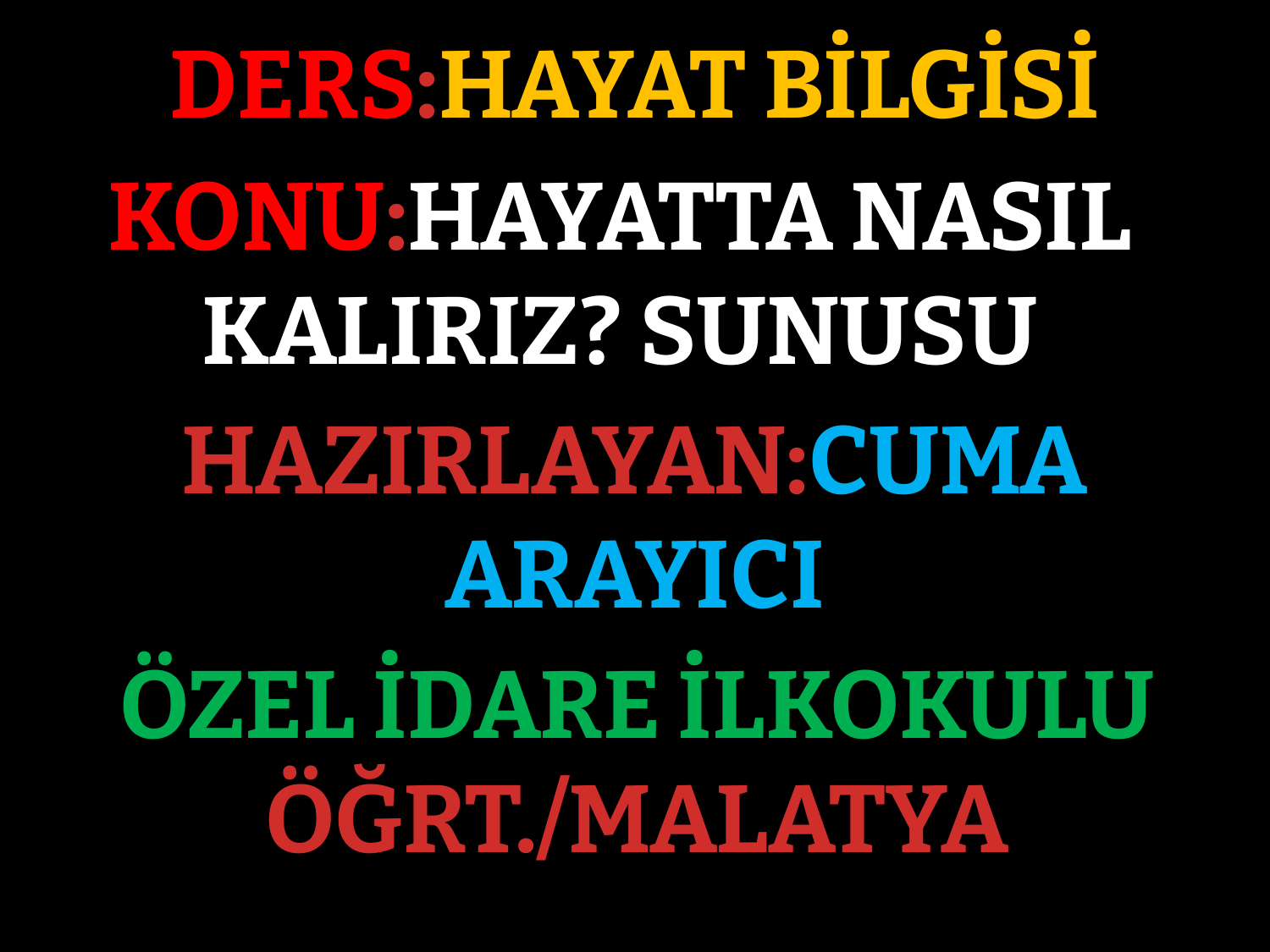

DERS:HAYAT BİLGİSİ
KONU:HAYATTA NASIL KALIRIZ? SUNUSU
HAZIRLAYAN:CUMA ARAYICI
ÖZEL İDARE İLKOKULU ÖĞRT./MALATYA